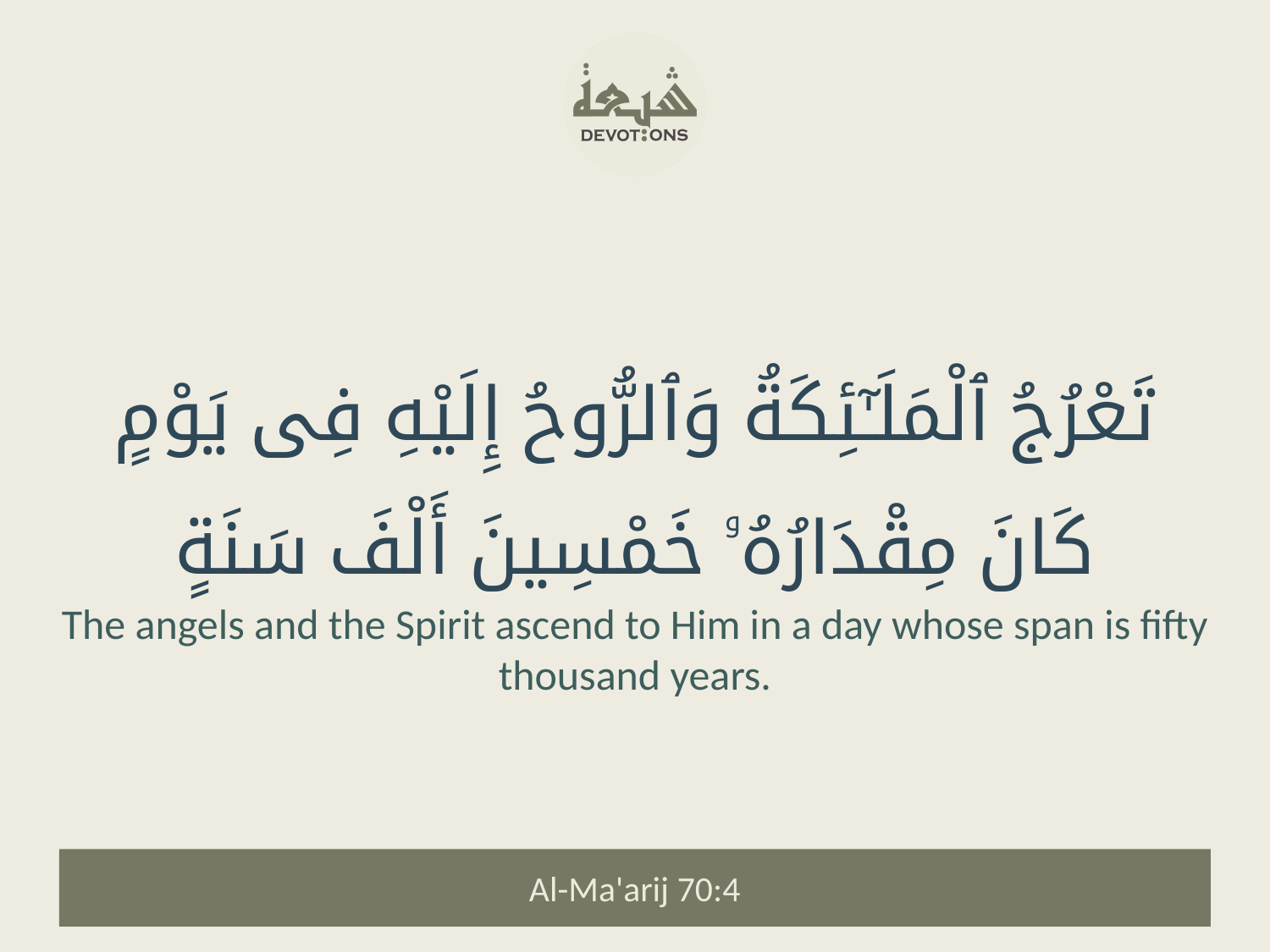

تَعْرُجُ ٱلْمَلَـٰٓئِكَةُ وَٱلرُّوحُ إِلَيْهِ فِى يَوْمٍ كَانَ مِقْدَارُهُۥ خَمْسِينَ أَلْفَ سَنَةٍ
The angels and the Spirit ascend to Him in a day whose span is fifty thousand years.
Al-Ma'arij 70:4